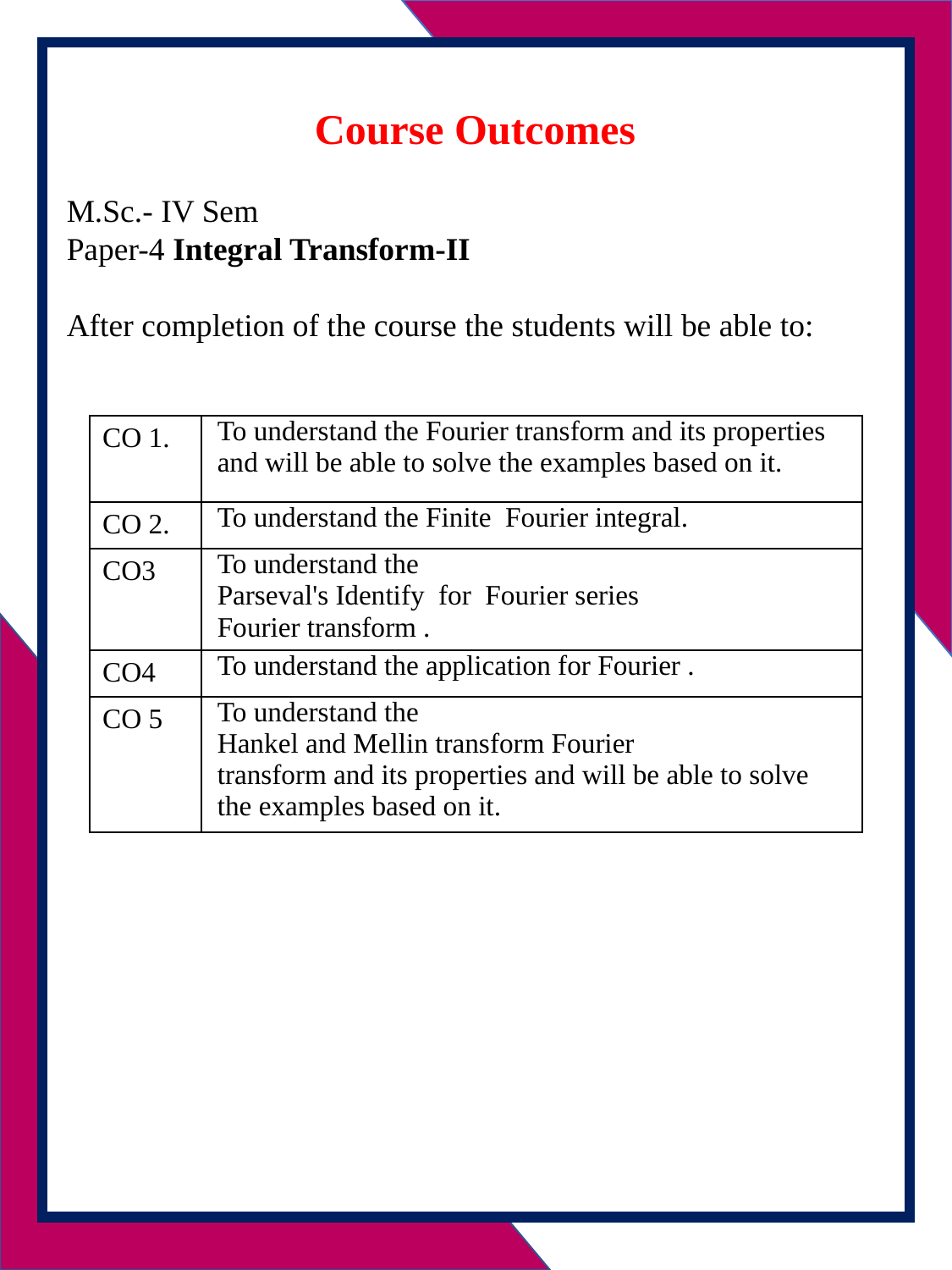

Course Outcomes

M.Sc.- IV Sem
Paper-4 Integral Transform-II

After completion of the course the students will be able to:

| CO 1. | To understand the Fourier transform and its properties and will be able to solve the examples based on it. |
| --- | --- |
| CO 2. | To understand the Finite  Fourier integral. |
| CO3 | To understand the Parseval's Identify  for  Fourier series  Fourier transform . |
| CO4 | To understand the application for Fourier . |
| CO 5 | To understand the Hankel and Mellin transform Fourier  transform and its properties and will be able to solve  the examples based on it. |